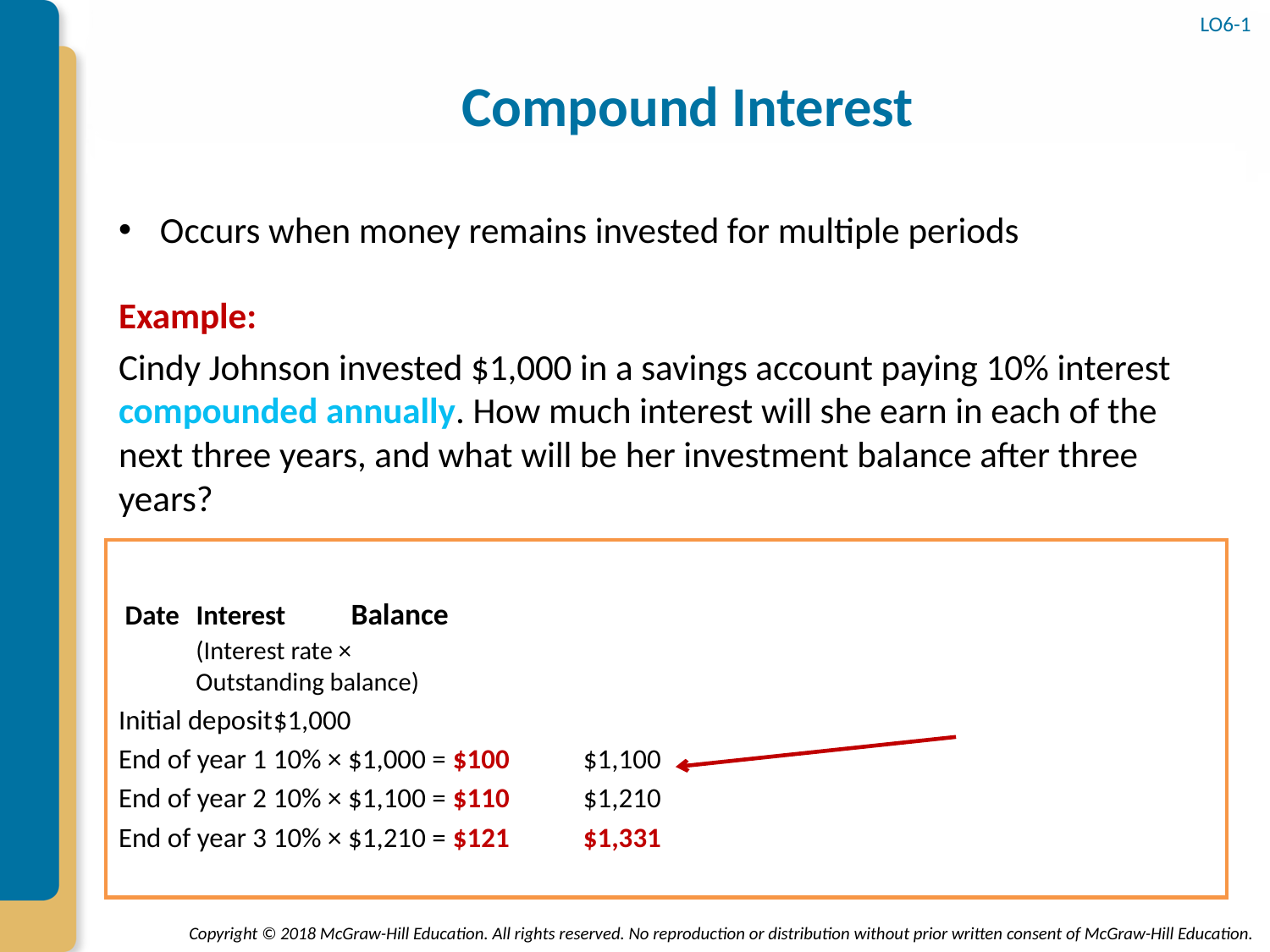

LO6-1
# Compound Interest
Occurs when money remains invested for multiple periods

Example:
Cindy Johnson invested $1,000 in a savings account paying 10% interest compounded annually. How much interest will she earn in each of the next three years, and what will be her investment balance after three years?

	 Date 	Interest	Balance
		(Interest rate ×
		Outstanding balance)
Initial deposit		$1,000
End of year 1	10% × $1,000 = $100	$1,100
End of year 2	10% × $1,100 = $110	$1,210
End of year 3	10% × $1,210 = $121	$1,331